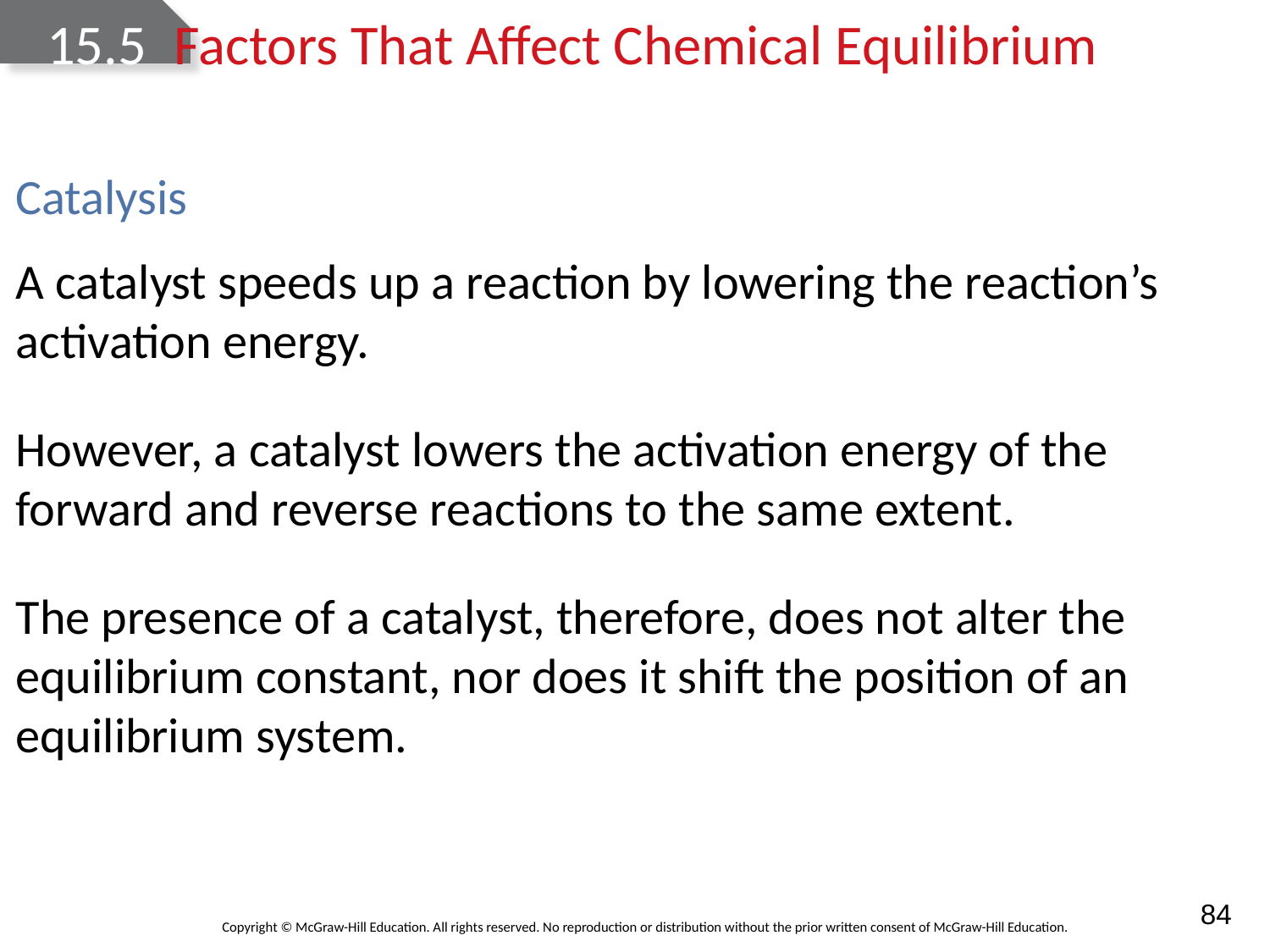

# 15.5	Factors That Affect Chemical Equilibrium
Catalysis
A catalyst speeds up a reaction by lowering the reaction’s activation energy.
However, a catalyst lowers the activation energy of the forward and reverse reactions to the same extent.
The presence of a catalyst, therefore, does not alter the equilibrium constant, nor does it shift the position of an equilibrium system.